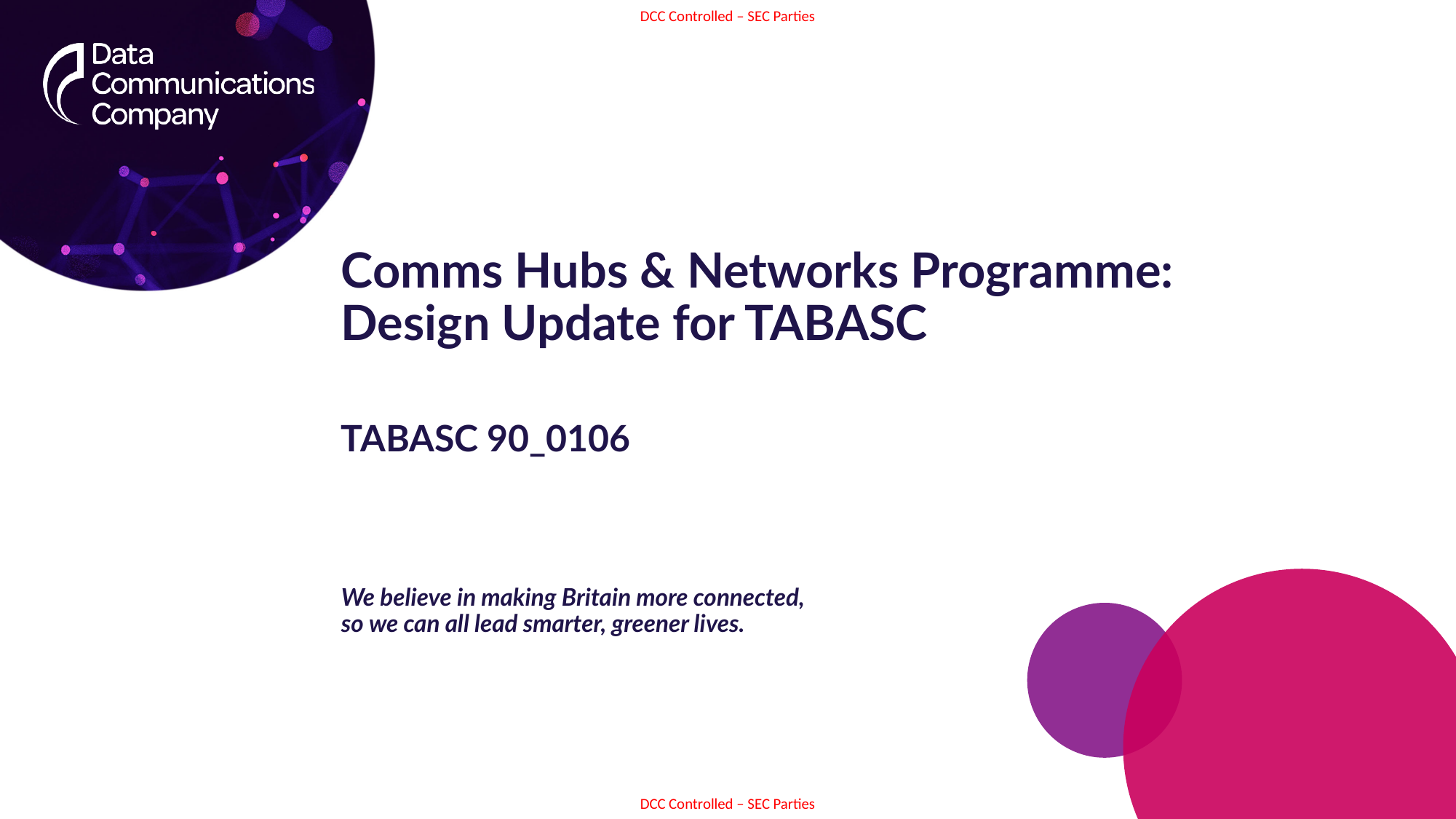

# Comms Hubs & Networks Programme: Design Update for TABASC
TABASC 90_0106

We believe in making Britain more connected,
so we can all lead smarter, greener lives.